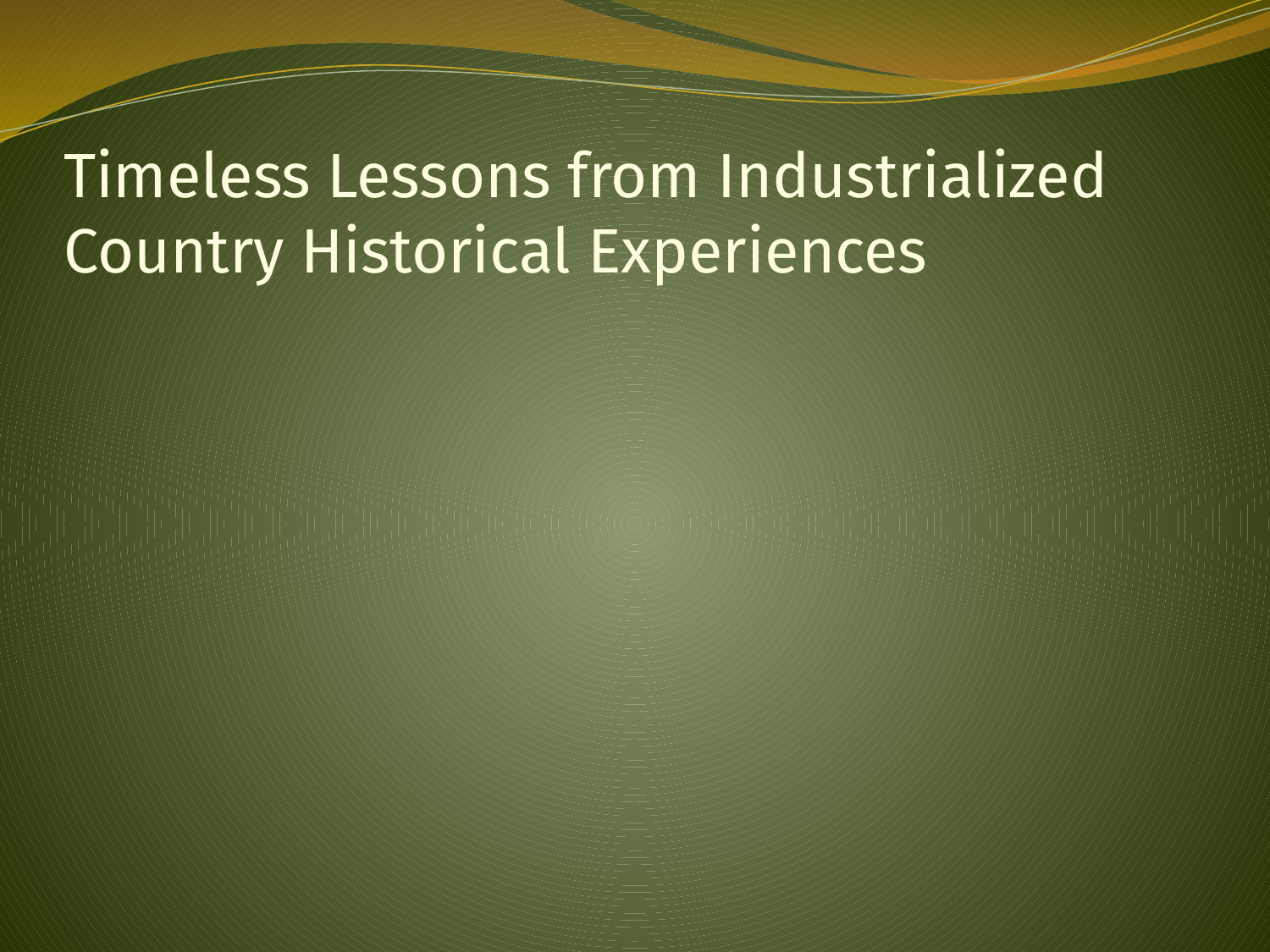

# Timeless Lessons from Industrialized Country Historical Experiences